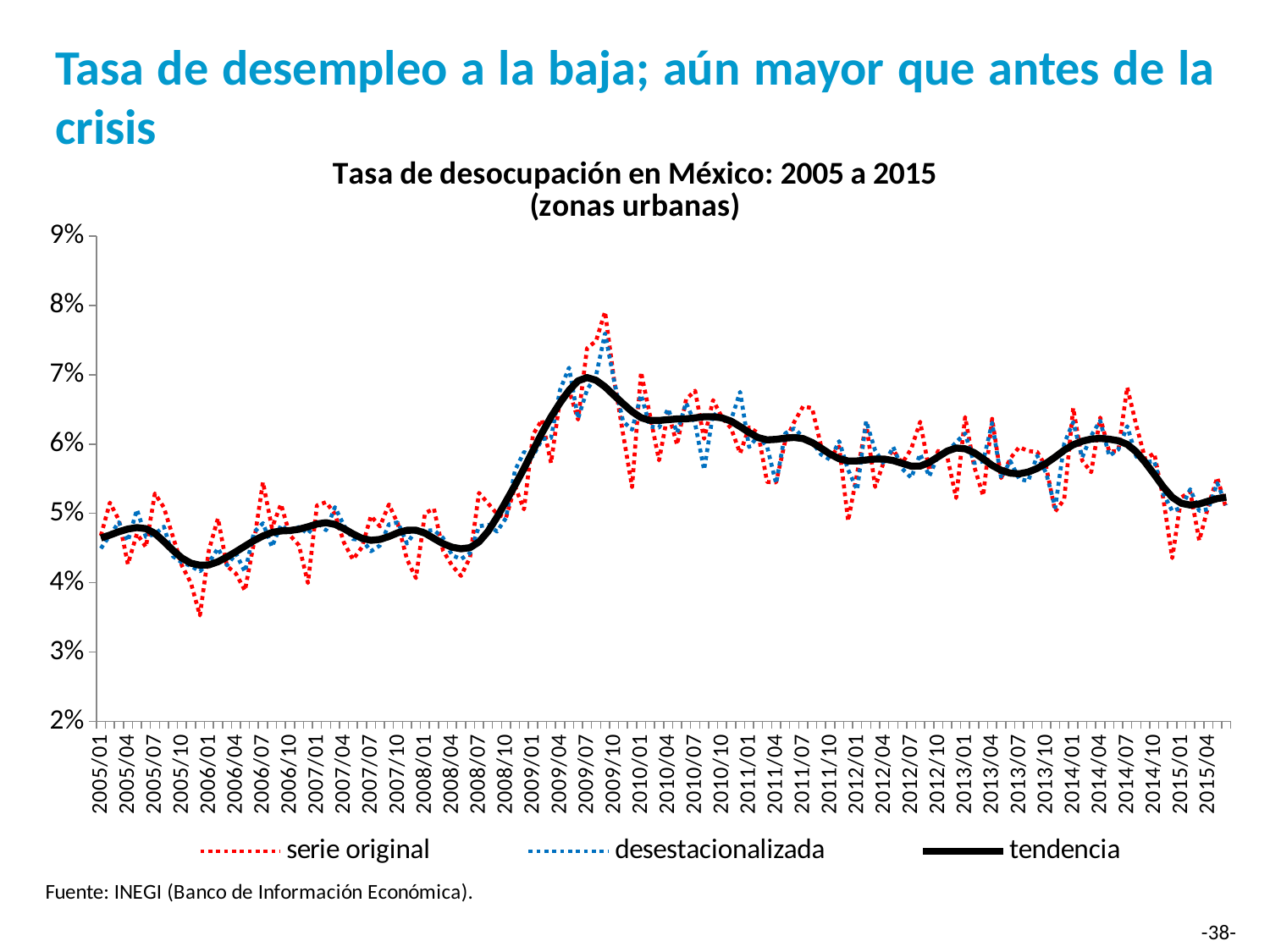

# Tasa de desempleo a la baja; aún mayor que antes de la crisis

### Chart

| Category | serie original | desestacionalizada | tendencia |
|---|---|---|---|
| 2005/01 | 0.046798687799999995 | 0.04493799177025 | 0.04644369113754 |
| 2005/02 | 0.0515554993 | 0.04684817811595 | 0.046865838442239995 |
| 2005/03 | 0.049043154500000005 | 0.04873250763253 | 0.047361715065479995 |
| 2005/04 | 0.0426701316 | 0.04599527148243 | 0.04774702038153 |
| 2005/05 | 0.0470697067 | 0.05053732313156 | 0.047957889464249996 |
| 2005/06 | 0.0451415148 | 0.04660095036844 | 0.047799292702490004 |
| 2005/07 | 0.0528748572 | 0.04700095465386 | 0.04711407892054 |
| 2005/08 | 0.050849302 | 0.04809106174531 | 0.04594618874165 |
| 2005/09 | 0.0466533076 | 0.043813535056640006 | 0.044676459928099994 |
| 2005/10 | 0.042463850399999996 | 0.04291225726814 | 0.04355553673406 |
| 2005/11 | 0.0399630261 | 0.04240549948191 | 0.042811554261589994 |
| 2005/12 | 0.0352755395 | 0.041634355357460004 | 0.04252091613235 |
| 2006/01 | 0.044692387900000005 | 0.04286100818275 | 0.04256234362004 |
| 2006/02 | 0.0492921001 | 0.04497550830895 | 0.043022013102349994 |
| 2006/03 | 0.0423984438 | 0.04249144986476 | 0.04370426405378 |
| 2006/04 | 0.0413020655 | 0.04421042795642 | 0.044465106114979995 |
| 2006/05 | 0.0388681254 | 0.04156279712528 | 0.045273254478 |
| 2006/06 | 0.0457958703 | 0.04725139608778 | 0.04606702884788 |
| 2006/07 | 0.054509581599999996 | 0.04859474954264 | 0.04674004208702 |
| 2006/08 | 0.0478962568 | 0.045178579022059996 | 0.04724401207718001 |
| 2006/09 | 0.0513276297 | 0.0483300452689 | 0.047467673734040004 |
| 2006/10 | 0.0468396862 | 0.047255334017389995 | 0.047534835395 |
| 2006/11 | 0.045395289 | 0.04805115074112 | 0.04772090537594 |
| 2006/12 | 0.0399518062 | 0.047065628944059995 | 0.04806444326974 |
| 2007/01 | 0.0511586734 | 0.048738737724609994 | 0.04847309782657 |
| 2007/02 | 0.051622074 | 0.0475753102396 | 0.04866311396651 |
| 2007/03 | 0.0499333147 | 0.050903586107530006 | 0.0484198153083 |
| 2007/04 | 0.0457796781 | 0.0482572786157 | 0.047801860219670006 |
| 2007/05 | 0.0433418131 | 0.04628726302327 | 0.04703144851572 |
| 2007/06 | 0.0451183401 | 0.046225165111750004 | 0.04640333973442 |
| 2007/07 | 0.049628238400000003 | 0.04453668373087 | 0.04611546769683 |
| 2007/08 | 0.0481248799 | 0.04536042614596 | 0.04624085082731 |
| 2007/09 | 0.051298087900000004 | 0.04842814150785 | 0.04666355524739 |
| 2007/10 | 0.048464921800000005 | 0.048705254668749996 | 0.04720645368357 |
| 2007/11 | 0.0433879823 | 0.045641270803580006 | 0.04756473769064 |
| 2007/12 | 0.040663813099999994 | 0.04756346501617 | 0.047583812418619996 |
| 2008/01 | 0.0500206832 | 0.047504671205779996 | 0.04714722648461 |
| 2008/02 | 0.0506880264 | 0.0475766600005 | 0.04637784415633 |
| 2008/03 | 0.044643997500000004 | 0.04646653973423 | 0.04562771223898 |
| 2008/04 | 0.042492298399999996 | 0.043968002745410004 | 0.045126078006099996 |
| 2008/05 | 0.040980804600000004 | 0.04340431901956 | 0.04488437731794 |
| 2008/06 | 0.043648745399999994 | 0.044264273907370005 | 0.04504971858192 |
| 2008/07 | 0.0529586939 | 0.04814492530859 | 0.04588552478715 |
| 2008/08 | 0.051468726900000004 | 0.04835501478204 | 0.04738572658276 |
| 2008/09 | 0.04993563349999999 | 0.047377633410640003 | 0.04944953487195 |
| 2008/10 | 0.0493771732 | 0.04933933858746 | 0.05174410120615 |
| 2008/11 | 0.053876118699999996 | 0.056211390612210005 | 0.054054820864930006 |
| 2008/12 | 0.0505830893 | 0.058850998315899995 | 0.05648122328466 |
| 2009/01 | 0.061372396499999995 | 0.05825461322501 | 0.0590596923002 |
| 2009/02 | 0.0635149945 | 0.06071469151041 | 0.06161094652349 |
| 2009/03 | 0.057272081 | 0.06088448417514 | 0.06392493313661 |
| 2009/04 | 0.06656859009999999 | 0.06781658407791 | 0.06594879064188 |
| 2009/05 | 0.0678005397 | 0.07101849439884 | 0.06774972353254 |
| 2009/06 | 0.063533904 | 0.06367971226638999 | 0.069123579864 |
| 2009/07 | 0.07381385909999999 | 0.06782965398959 | 0.06959775585005 |
| 2009/08 | 0.0748821346 | 0.06986978040392 | 0.0692047587163 |
| 2009/09 | 0.0790757974 | 0.07596222844365 | 0.06826178512728 |
| 2009/10 | 0.0693091872 | 0.06913312053411 | 0.06702809298753 |
| 2009/11 | 0.0615098173 | 0.06327406608772 | 0.06583319195928 |
| 2009/12 | 0.053817738100000005 | 0.06208846616662 | 0.06468619340487 |
| 2010/01 | 0.0703821072 | 0.06710299622803001 | 0.06380823767762 |
| 2010/02 | 0.064070728 | 0.06253165507163 | 0.06342004957302999 |
| 2010/03 | 0.05765494870000001 | 0.06236473534217 | 0.06340618072202 |
| 2010/04 | 0.06462585879999999 | 0.06508999675908 | 0.06352902464241 |
| 2010/05 | 0.059909282700000004 | 0.061638704094739996 | 0.06362844735213 |
| 2010/06 | 0.0664557732 | 0.06595007878775 | 0.06364073857576 |
| 2010/07 | 0.0677011803 | 0.06295904039685 | 0.06378086262821 |
| 2010/08 | 0.060764652200000005 | 0.05629318292638 | 0.06394638157527 |
| 2010/09 | 0.0663437979 | 0.06441377665481 | 0.0639465859571 |
| 2010/10 | 0.0638157083 | 0.06355725545779001 | 0.06377485437285 |
| 2010/11 | 0.062276843299999995 | 0.06347055068984 | 0.06330803954339 |
| 2010/12 | 0.05867352419999999 | 0.06753289246989999 | 0.06252329662454 |
| 2011/01 | 0.0624152066 | 0.05956736388181 | 0.06166805515868 |
| 2011/02 | 0.061597496300000006 | 0.06117846010656 | 0.060933808984219996 |
| 2011/03 | 0.0545378772 | 0.05963099457026 | 0.06060653547921999 |
| 2011/04 | 0.0544751067 | 0.05431944022523 | 0.06067870321098 |
| 2011/05 | 0.060404762099999995 | 0.06152917489461 | 0.060857873473930006 |
| 2011/06 | 0.06316832680000001 | 0.06226480011048 | 0.06095723151275 |
| 2011/07 | 0.0654470924 | 0.0609843003706 | 0.06079039430997 |
| 2011/08 | 0.0651808931 | 0.06028517005626 | 0.060226214220790004 |
| 2011/09 | 0.0596787861 | 0.058491621528569994 | 0.05940963256278 |
| 2011/10 | 0.058136655499999995 | 0.05776368328321 | 0.05855623229363 |
| 2011/11 | 0.0596525036 | 0.060419562910389996 | 0.05788427358556 |
| 2011/12 | 0.0489201614 | 0.05627942992152 | 0.05755954234464 |
| 2012/01 | 0.0557564174 | 0.05339290717365999 | 0.05757467044507 |
| 2012/02 | 0.0630191864 | 0.06331841007989 | 0.05770606575002 |
| 2012/03 | 0.053816188900000006 | 0.05907721631312 | 0.0578473847818 |
| 2012/04 | 0.0575829404 | 0.05710796985556 | 0.05783683637107 |
| 2012/05 | 0.0591128272 | 0.05958944858513 | 0.057621777037930005 |
| 2012/06 | 0.0572594415 | 0.0564567809329 | 0.05723005821227 |
| 2012/07 | 0.0593006528 | 0.05513334422249 | 0.056814581582550004 |
| 2012/08 | 0.0632226431 | 0.058571841480850005 | 0.05682051140195 |
| 2012/09 | 0.056201168700000005 | 0.05533381318113 | 0.05734926421274 |
| 2012/10 | 0.0590111614 | 0.058362470909499996 | 0.058170340553189995 |
| 2012/11 | 0.0582623956 | 0.05888515412516 | 0.05898675329465 |
| 2012/12 | 0.0522181611 | 0.060261415078500004 | 0.05943110442646 |
| 2013/01 | 0.0639038699 | 0.061547085330040004 | 0.05931525479671 |
| 2013/02 | 0.056784665 | 0.05726646928448 | 0.05876514825826 |
| 2013/03 | 0.0525544682 | 0.05750671950149 | 0.05788157143321 |
| 2013/04 | 0.0636449272 | 0.06308240499255 | 0.05692648442884 |
| 2013/05 | 0.0551042944 | 0.05505665424728 | 0.05622243942621 |
| 2013/06 | 0.0579076235 | 0.057581838561160004 | 0.05581632550379 |
| 2013/07 | 0.0595677596 | 0.05496481151547 | 0.05571637968838 |
| 2013/08 | 0.0589912347 | 0.05466637036613 | 0.055965622350319995 |
| 2013/09 | 0.0588685009 | 0.05833178006386999 | 0.05649137045911 |
| 2013/10 | 0.0566900921 | 0.05581551483438 | 0.057225035582270004 |
| 2013/11 | 0.050288716500000004 | 0.05081345018551 | 0.05813833852228 |
| 2013/12 | 0.052022919200000003 | 0.060073305737040006 | 0.05911393307877 |
| 2014/01 | 0.0652059911 | 0.06316349337358 | 0.05990440253936 |
| 2014/02 | 0.057626797099999995 | 0.05807854498592999 | 0.060416937935210004 |
| 2014/03 | 0.0559414944 | 0.06120891428204 | 0.06073006659097 |
| 2014/04 | 0.06383682239999999 | 0.06337161181465001 | 0.06081544651522 |
| 2014/05 | 0.0589112524 | 0.058303668629449995 | 0.06070623762038 |
| 2014/06 | 0.059004134199999995 | 0.05920182846729 | 0.06048632710304 |
| 2014/07 | 0.0681931073 | 0.0625769986484 | 0.05996104028813 |
| 2014/08 | 0.0627288977 | 0.05819914139703 | 0.05888328422159 |
| 2014/09 | 0.0578337389 | 0.05736167018262 | 0.05734917027719 |
| 2014/10 | 0.0586669441 | 0.05755919056311 | 0.05562619063726 |
| 2014/11 | 0.0521860169 | 0.052844547615820005 | 0.053827633187390006 |
| 2014/12 | 0.043544654200000005 | 0.05035035707067 | 0.052325926228609994 |
| 2015/01 | 0.0523025643 | 0.050800612987809995 | 0.051466686841289994 |
| 2015/02 | 0.053113197200000004 | 0.053492548325899995 | 0.05120465464843 |
| 2015/03 | 0.046088436499999996 | 0.050356899278259995 | 0.051358235436059996 |
| 2015/04 | 0.0510203761 | 0.0506153980564 | 0.051761600346799996 |
| 2015/05 | 0.0551744668 | 0.054381586700140004 | 0.05213535809065 |
| 2015/06 | 0.050651309299999996 | 0.051185319718490004 | 0.05233886641 |
-38-